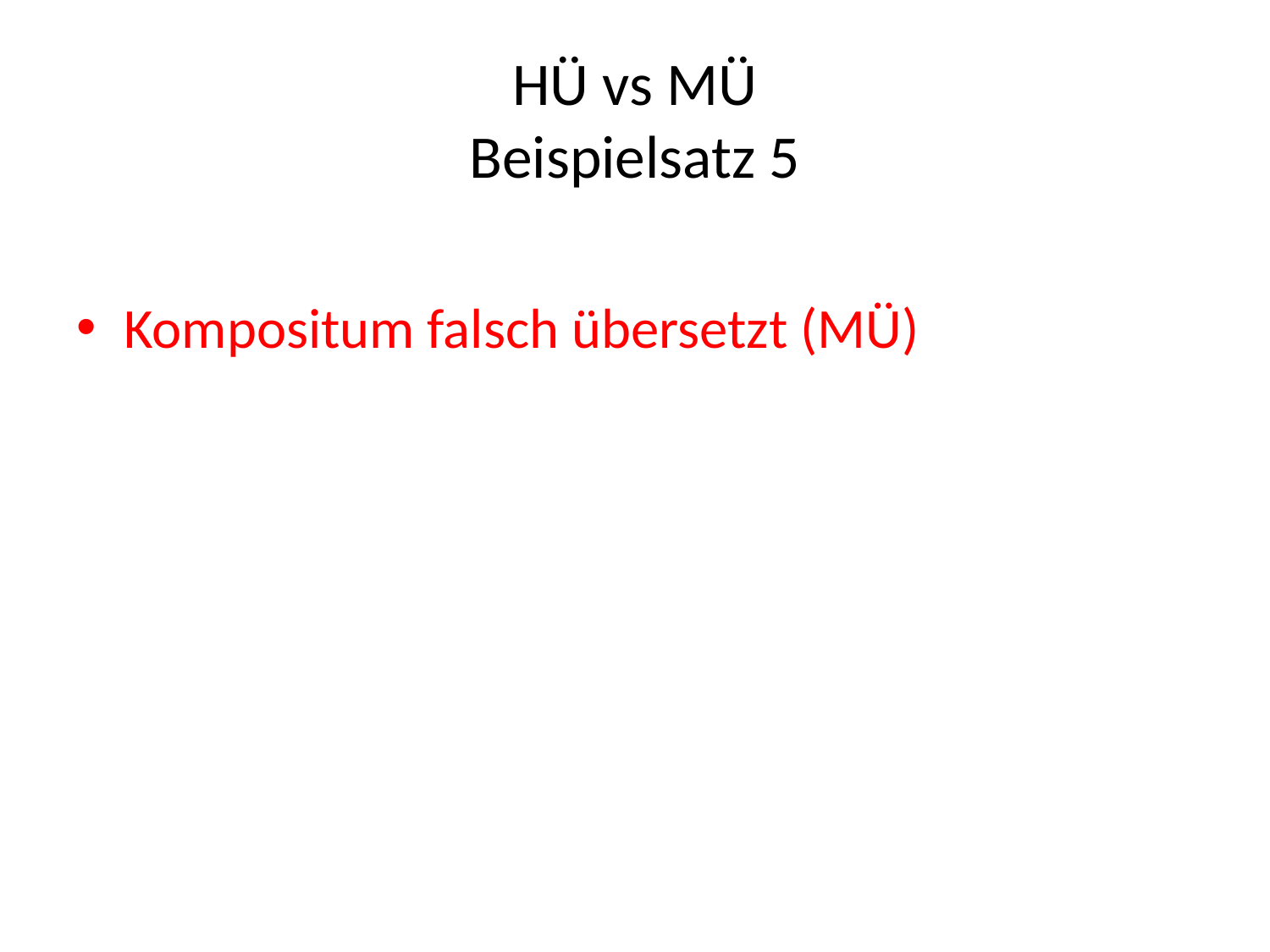

# HÜ vs MÜ Beispielsatz 5
Kompositum falsch übersetzt (MÜ)